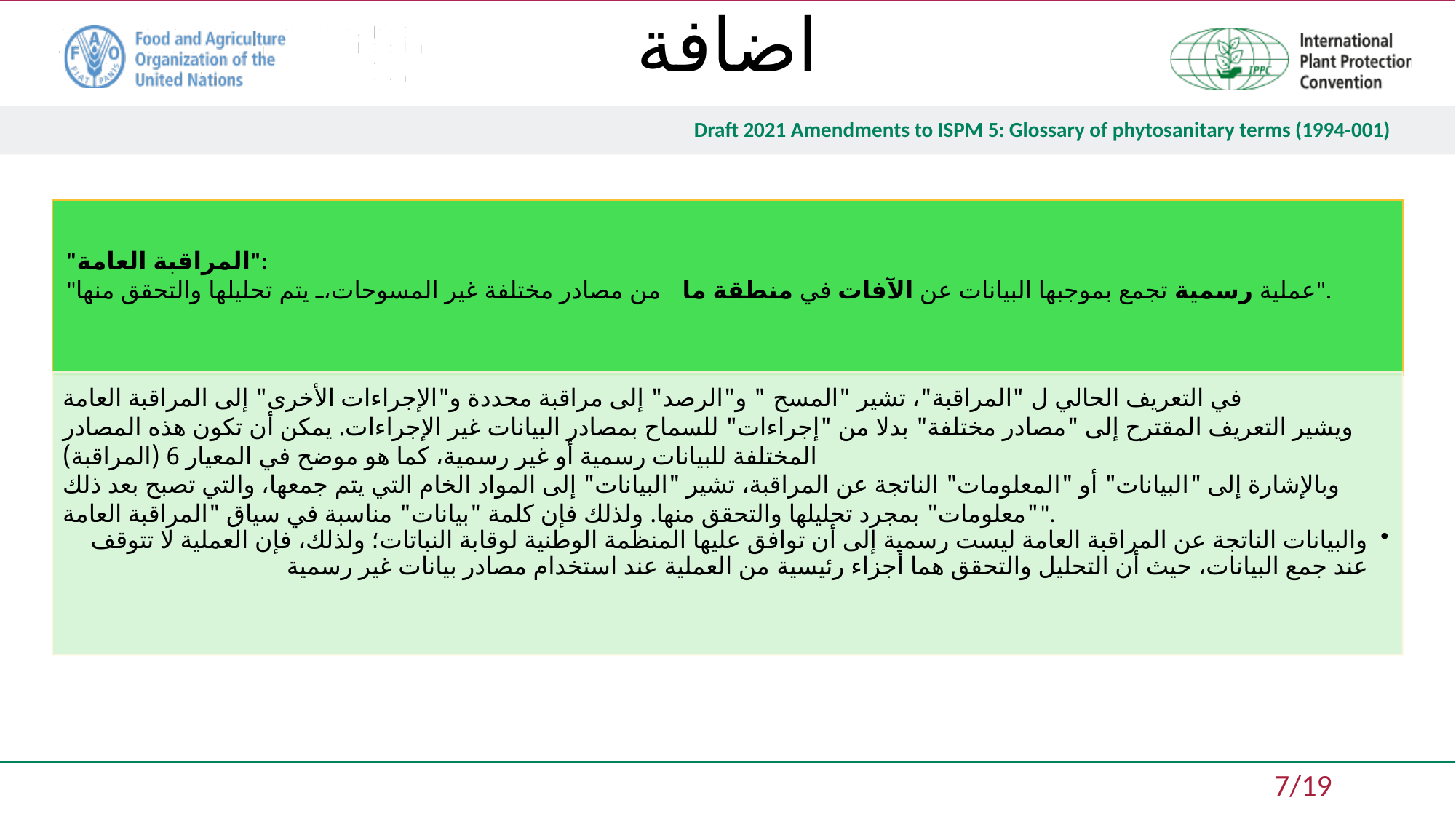

اضافة

"المراقبة العامة":
"عملية رسمية تجمع بموجبها البيانات عن الآفات في منطقة ما من مصادر مختلفة غير المسوحات، يتم تحليلها والتحقق منها".

في التعريف الحالي ل "المراقبة"، تشير "المسح " و"الرصد" إلى مراقبة محددة و"الإجراءات الأخرى" إلى المراقبة العامة
ويشير التعريف المقترح إلى "مصادر مختلفة" بدلا من "إجراءات" للسماح بمصادر البيانات غير الإجراءات. يمكن أن تكون هذه المصادر المختلفة للبيانات رسمية أو غير رسمية، كما هو موضح في المعيار 6 (المراقبة)
وبالإشارة إلى "البيانات" أو "المعلومات" الناتجة عن المراقبة، تشير "البيانات" إلى المواد الخام التي يتم جمعها، والتي تصبح بعد ذلك "معلومات" بمجرد تحليلها والتحقق منها. ولذلك فإن كلمة "بيانات" مناسبة في سياق "المراقبة العامة".
والبيانات الناتجة عن المراقبة العامة ليست رسمية إلى أن توافق عليها المنظمة الوطنية لوقابة النباتات؛ ولذلك، فإن العملية لا تتوقف عند جمع البيانات، حيث أن التحليل والتحقق هما أجزاء رئيسية من العملية عند استخدام مصادر بيانات غير رسمية